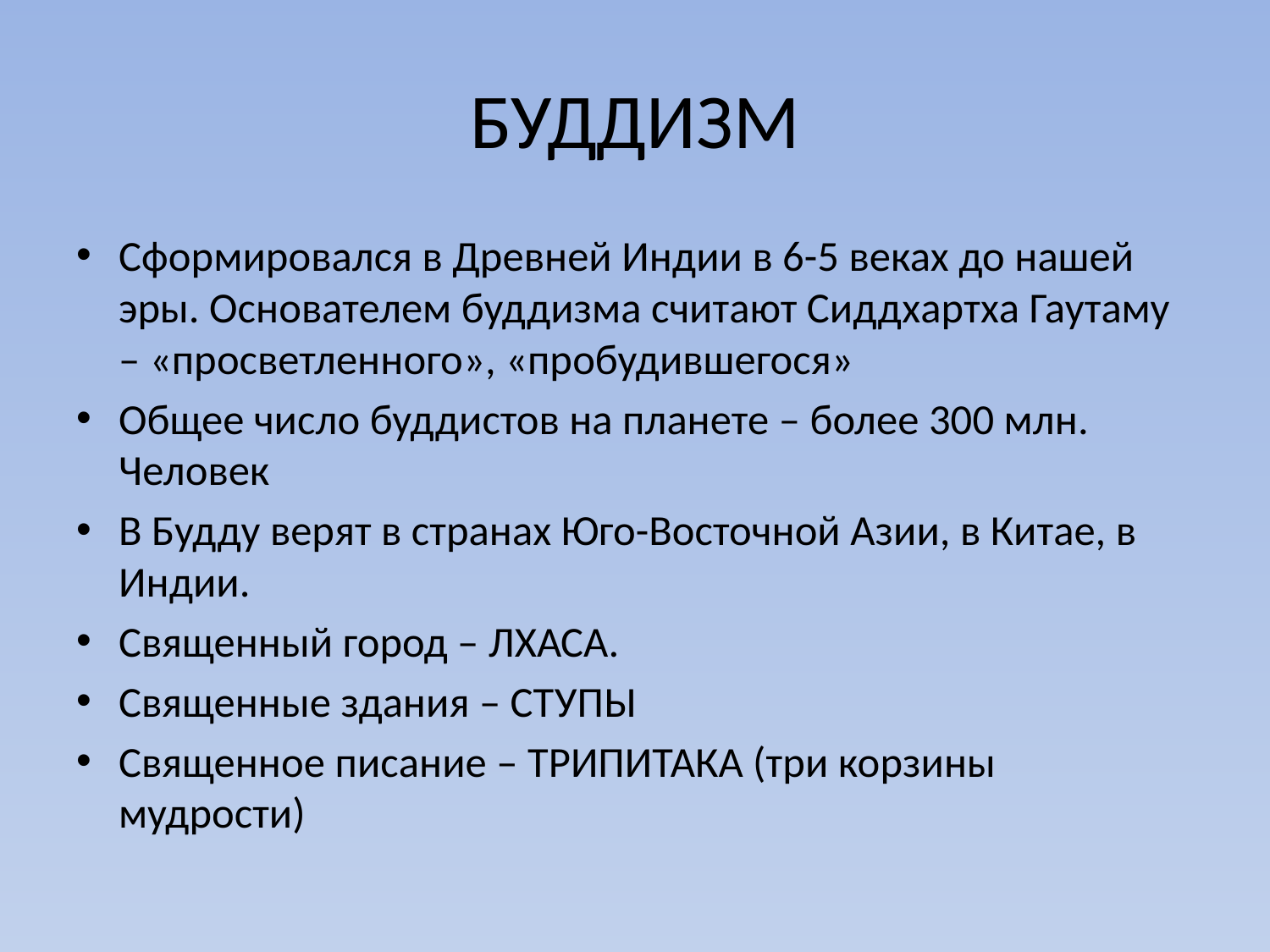

# БУДДИЗМ
Сформировался в Древней Индии в 6-5 веках до нашей эры. Основателем буддизма считают Сиддхартха Гаутаму – «просветленного», «пробудившегося»
Общее число буддистов на планете – более 300 млн. Человек
В Будду верят в странах Юго-Восточной Азии, в Китае, в Индии.
Священный город – ЛХАСА.
Священные здания – СТУПЫ
Священное писание – ТРИПИТАКА (три корзины мудрости)